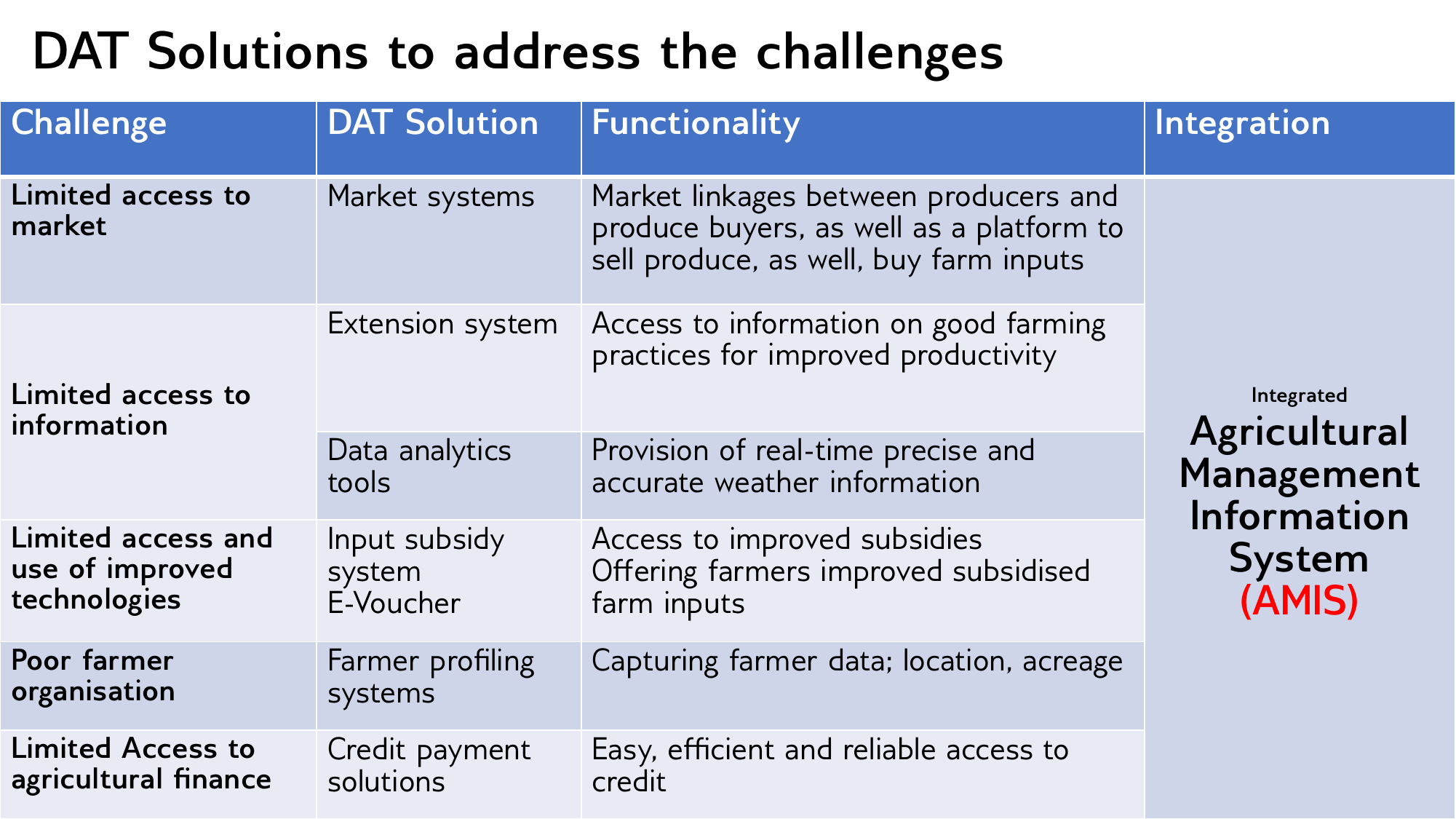

# DAT Solutions to address the challenges
| Challenge | DAT Solution | Functionality | Integration |
| --- | --- | --- | --- |
| Limited access to market | Market systems | Market linkages between producers and produce buyers, as well as a platform to sell produce, as well, buy farm inputs | Integrated Agricultural Management Information System (AMIS) |
| Limited access to information | Extension system | Access to information on good farming practices for improved productivity |  |
|  | Data analytics tools | Provision of real-time precise and accurate weather information |  |
| Limited access and use of improved technologies | Input subsidy system E-Voucher | Access to improved subsidies Offering farmers improved subsidised farm inputs |  |
| Poor farmer organisation | Farmer profiling systems | Capturing farmer data; location, acreage |  |
| Limited Access to agricultural finance | Credit payment solutions | Easy, efficient and reliable access to credit |  |